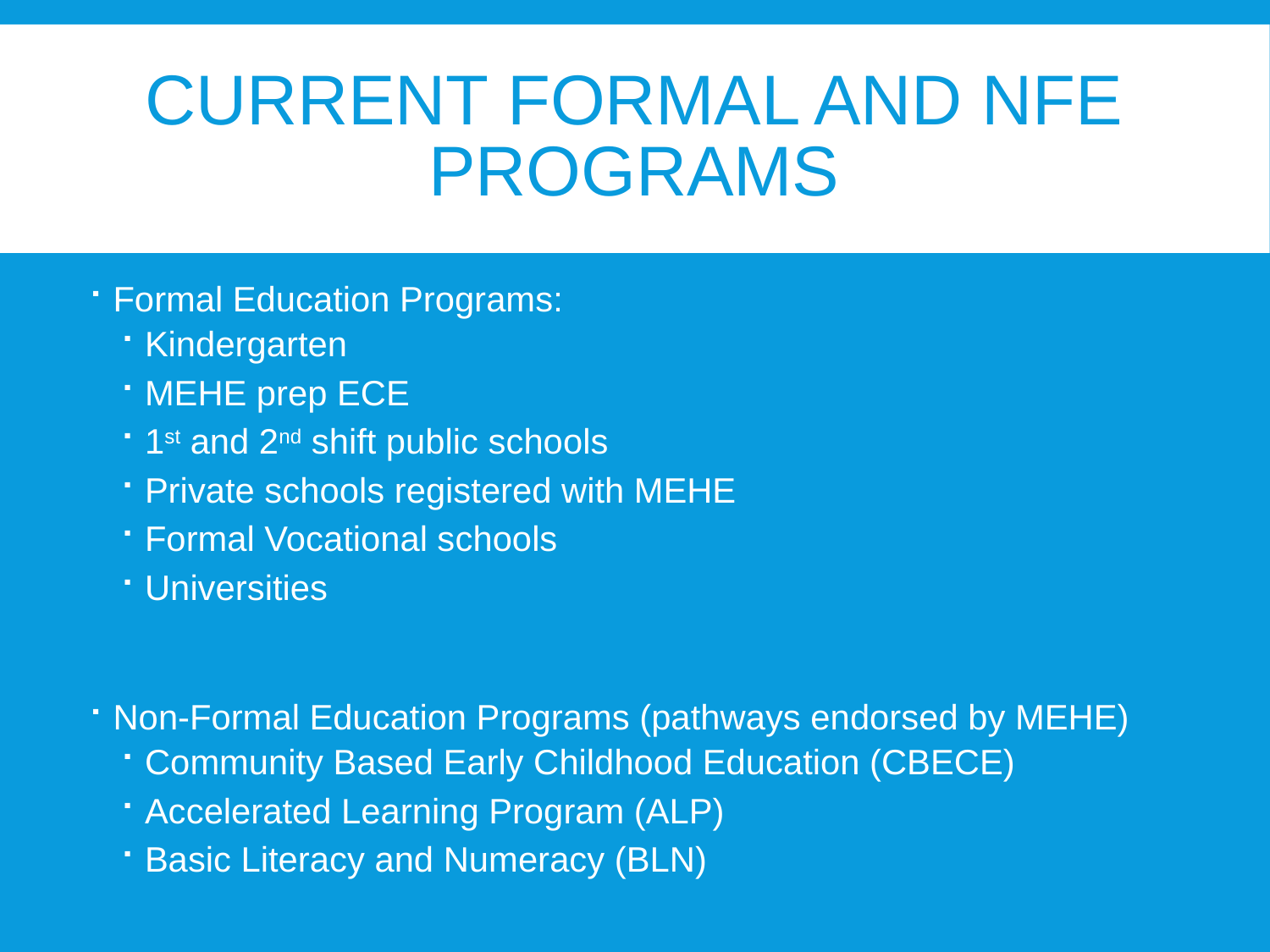

# Current Formal and NFE programs
Formal Education Programs:
Kindergarten
MEHE prep ECE
1st and 2nd shift public schools
Private schools registered with MEHE
Formal Vocational schools
Universities

Non-Formal Education Programs (pathways endorsed by MEHE)
Community Based Early Childhood Education (CBECE)
Accelerated Learning Program (ALP)
Basic Literacy and Numeracy (BLN)